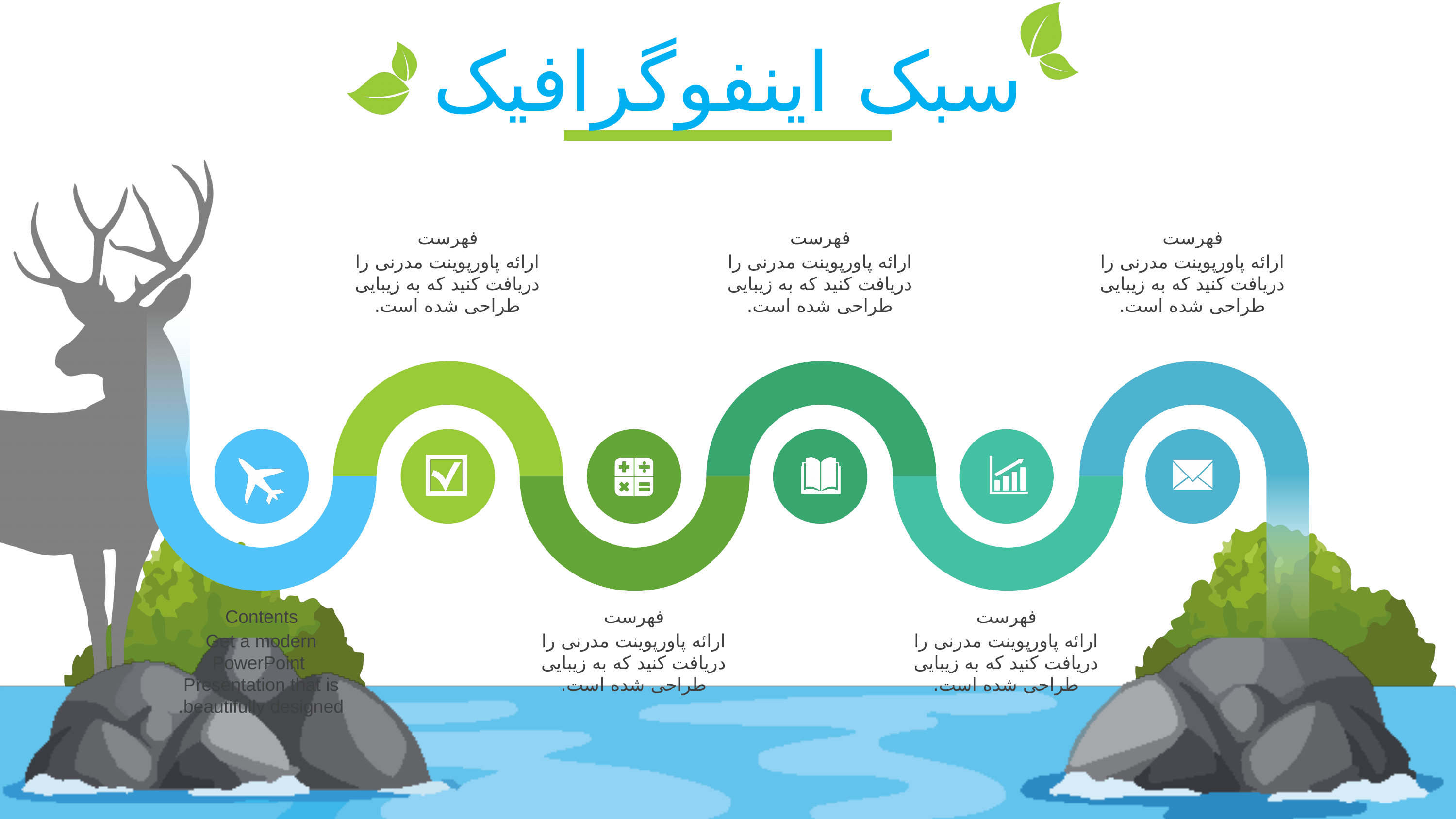

سبک اینفوگرافیک

فهرست
فهرست
فهرست
ارائه پاورپوینت مدرنی را دریافت کنید که به زیبایی طراحی شده است.
ارائه پاورپوینت مدرنی را دریافت کنید که به زیبایی طراحی شده است.
ارائه پاورپوینت مدرنی را دریافت کنید که به زیبایی طراحی شده است.

Contents
فهرست
فهرست
Get a modern PowerPoint  Presentation that is beautifully designed.
ارائه پاورپوینت مدرنی را دریافت کنید که به زیبایی طراحی شده است.
ارائه پاورپوینت مدرنی را دریافت کنید که به زیبایی طراحی شده است.